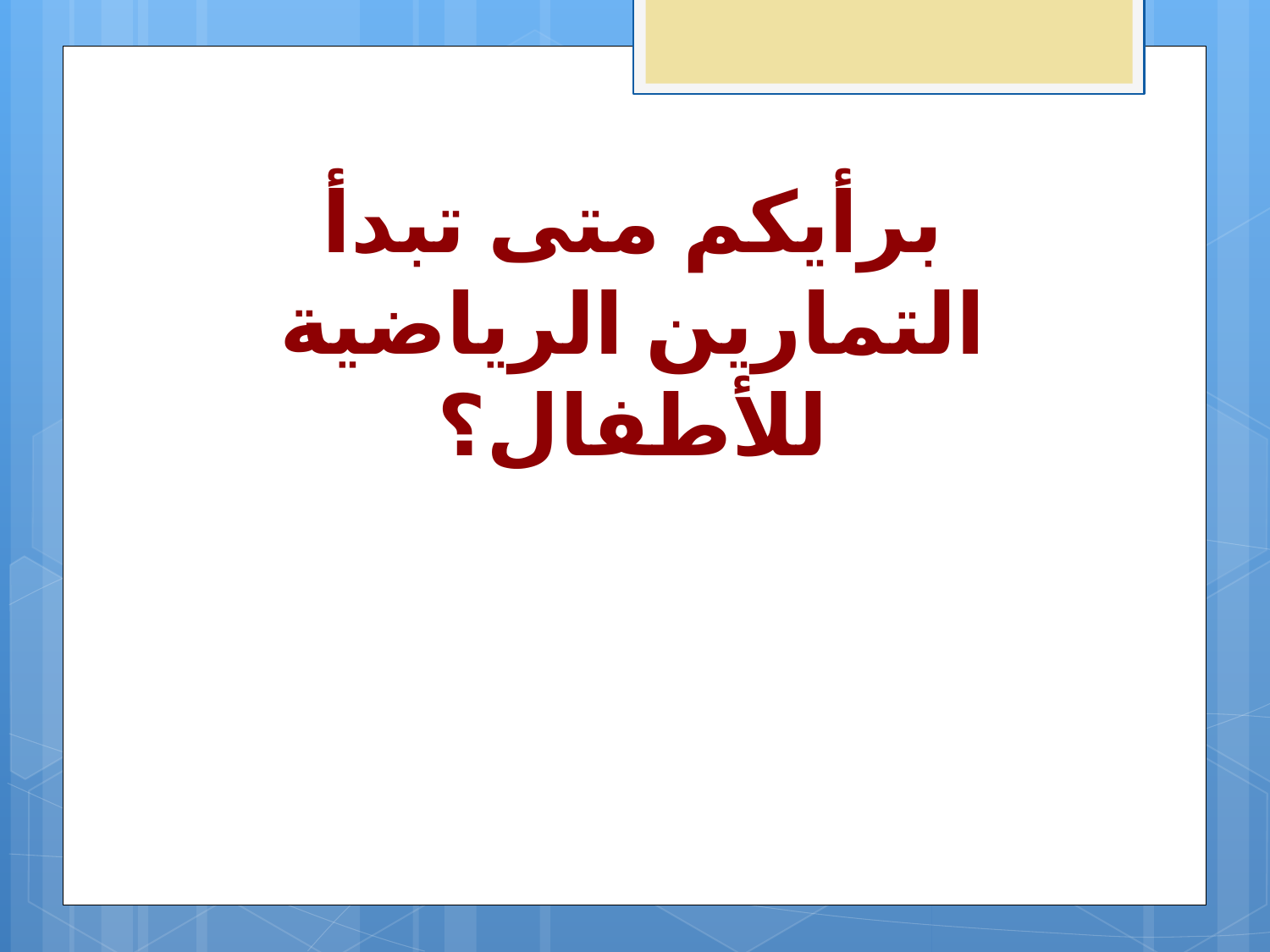

# برأيكم متى تبدأ التمارين الرياضية للأطفال؟